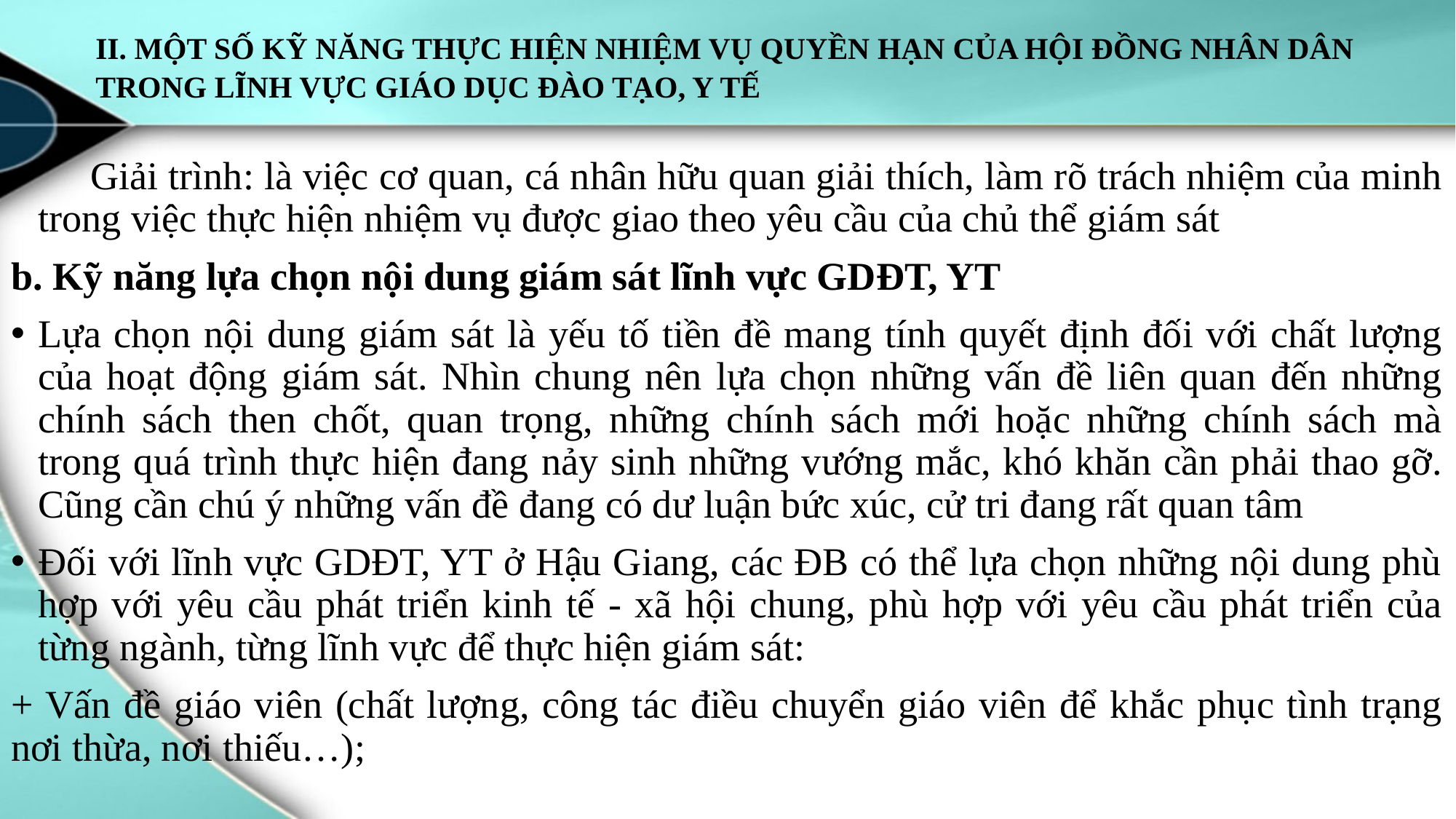

# II. MỘT SỐ KỸ NĂNG THỰC HIỆN NHIỆM VỤ QUYỀN HẠN CỦA HỘI ĐỒNG NHÂN DÂN TRONG LĨNH VỰC GIÁO DỤC ĐÀO TẠO, Y TẾ
     Giải trình: là việc cơ quan, cá nhân hữu quan giải thích, làm rõ trách nhiệm của minh trong việc thực hiện nhiệm vụ được giao theo yêu cầu của chủ thể giám sát
b. Kỹ năng lựa chọn nội dung giám sát lĩnh vực GDĐT, YT
Lựa chọn nội dung giám sát là yếu tố tiền đề mang tính quyết định đối với chất lượng của hoạt động giám sát. Nhìn chung nên lựa chọn những vấn đề liên quan đến những chính sách then chốt, quan trọng, những chính sách mới hoặc những chính sách mà trong quá trình thực hiện đang nảy sinh những vướng mắc, khó khăn cần phải thao gỡ. Cũng cần chú ý những vấn đề đang có dư luận bức xúc, cử tri đang rất quan tâm
Đối với lĩnh vực GDĐT, YT ở Hậu Giang, các ĐB có thể lựa chọn những nội dung phù hợp với yêu cầu phát triển kinh tế - xã hội chung, phù hợp với yêu cầu phát triển của từng ngành, từng lĩnh vực để thực hiện giám sát:
+ Vấn đề giáo viên (chất lượng, công tác điều chuyển giáo viên để khắc phục tình trạng nơi thừa, nơi thiếu…);